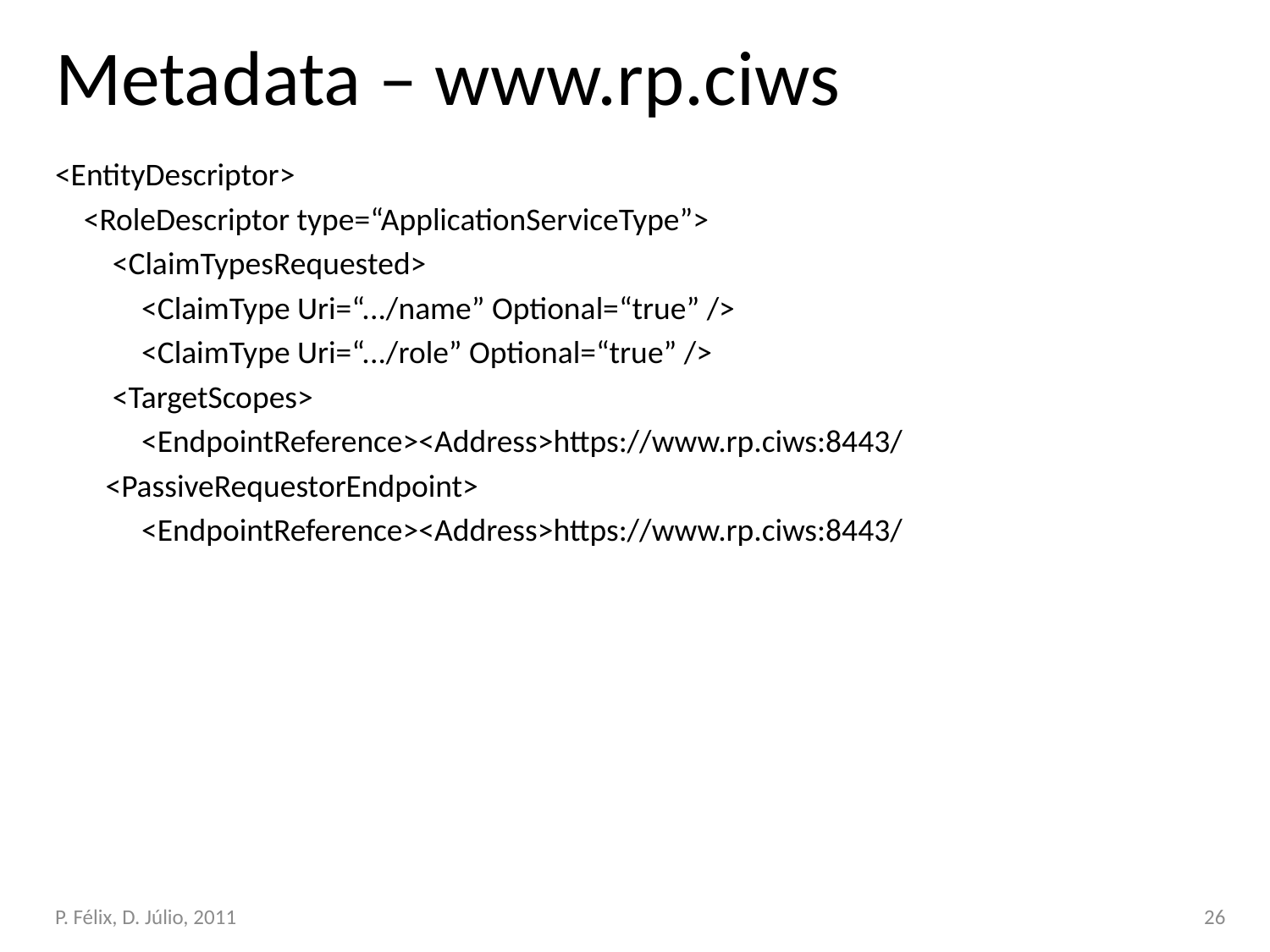

# Metadata – www.rp.ciws
<EntityDescriptor>
    <RoleDescriptor type=“ApplicationServiceType”>
        <ClaimTypesRequested>
            <ClaimType Uri=“.../name” Optional=“true” />
            <ClaimType Uri=“.../role” Optional=“true” />
        <TargetScopes>
            <EndpointReference><Address>https://www.rp.ciws:8443/
       <PassiveRequestorEndpoint>
            <EndpointReference><Address>https://www.rp.ciws:8443/

P. Félix, D. Júlio, 2011
26